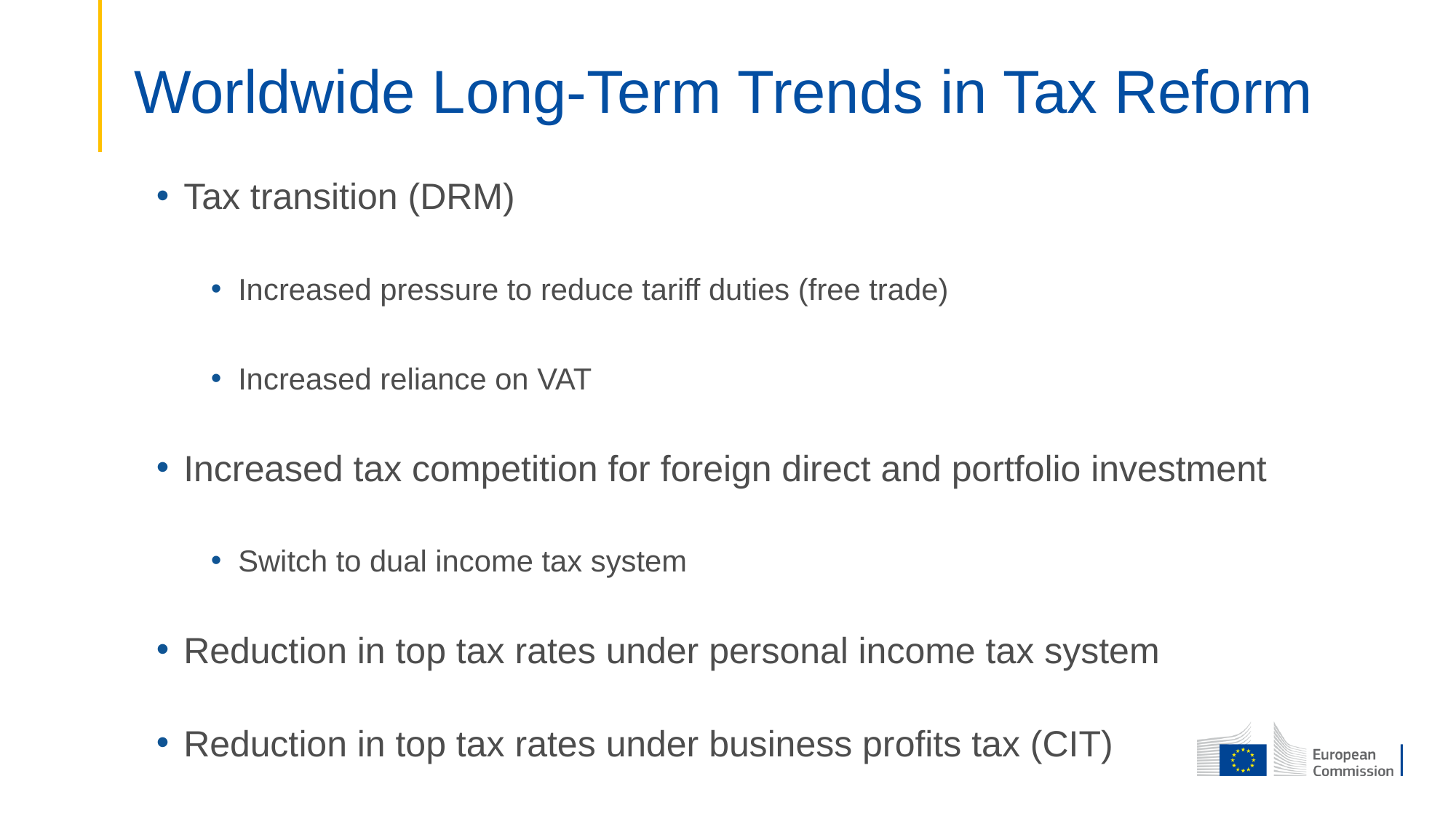

# Worldwide Long-Term Trends in Tax Reform
Tax transition (DRM)
Increased pressure to reduce tariff duties (free trade)
Increased reliance on VAT
Increased tax competition for foreign direct and portfolio investment
Switch to dual income tax system
Reduction in top tax rates under personal income tax system
Reduction in top tax rates under business profits tax (CIT)